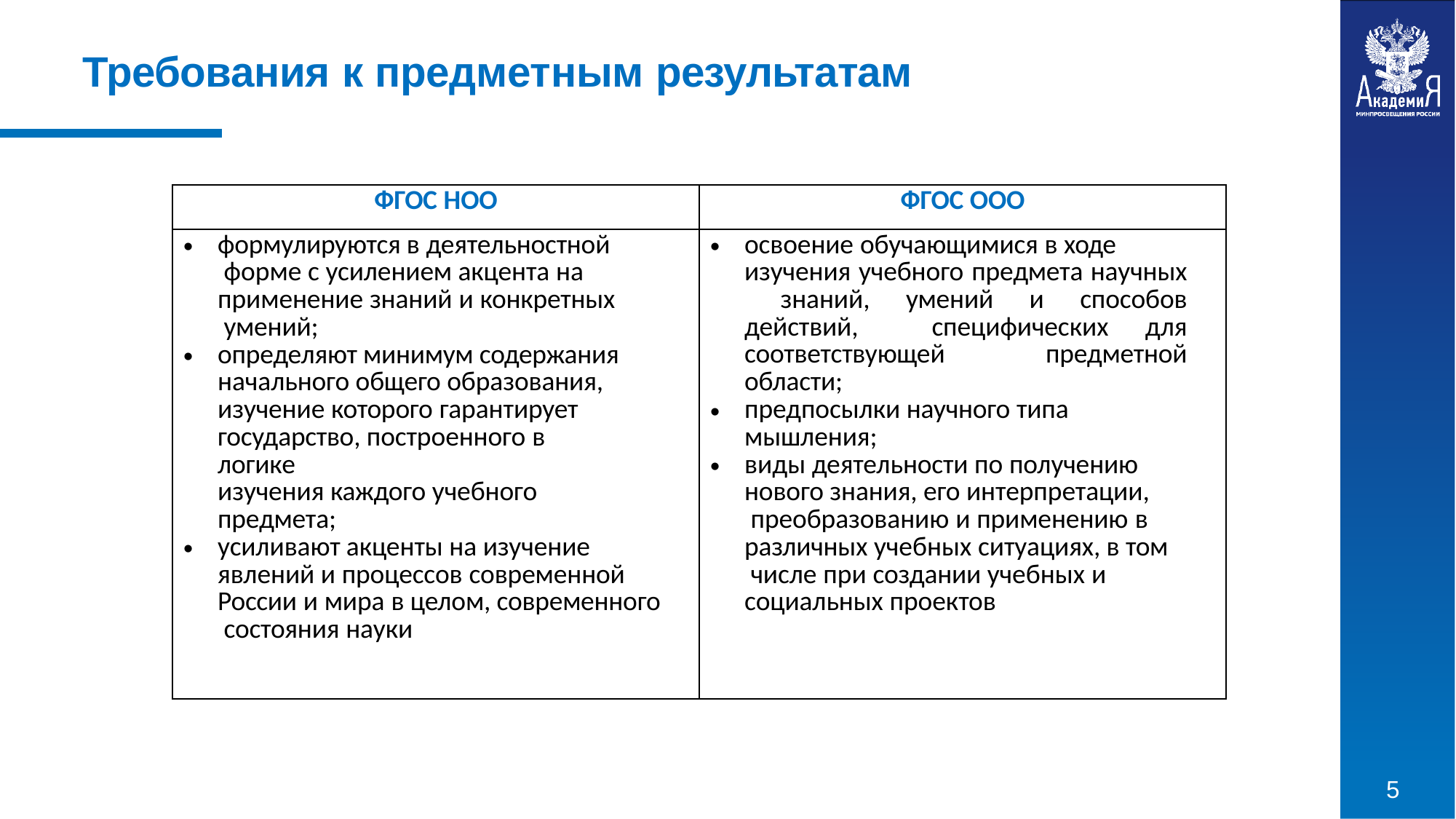

# Требования к предметным результатам
| ФГОС НОО | ФГОС ООО |
| --- | --- |
| формулируются в деятельностной форме с усилением акцента на применение знаний и конкретных умений; определяют минимум содержания начального общего образования, изучение которого гарантирует государство, построенного в логике изучения каждого учебного предмета; усиливают акценты на изучение явлений и процессов современной России и мира в целом, современного состояния науки | освоение обучающимися в ходе изучения учебного предмета научных знаний, умений и способов действий, специфических для соответствующей предметной области; предпосылки научного типа мышления; виды деятельности по получению нового знания, его интерпретации, преобразованию и применению в различных учебных ситуациях, в том числе при создании учебных и социальных проектов |
5